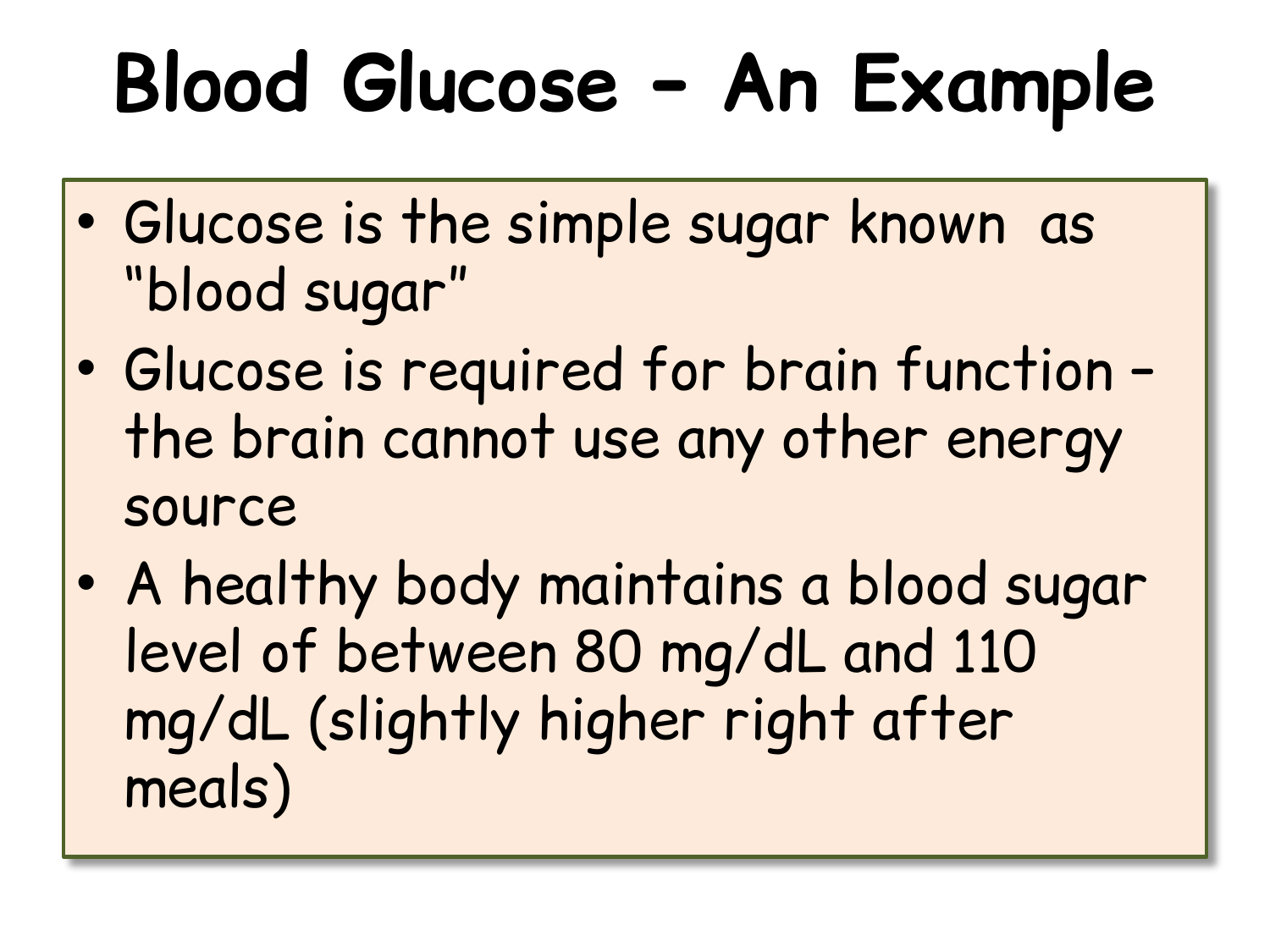

# Blood Glucose – An Example
Glucose is the simple sugar known  as “blood sugar”
Glucose is required for brain function – the brain cannot use any other energy source
A healthy body maintains a blood sugar level of between 80 mg/dL and 110 mg/dL (slightly higher right after meals)